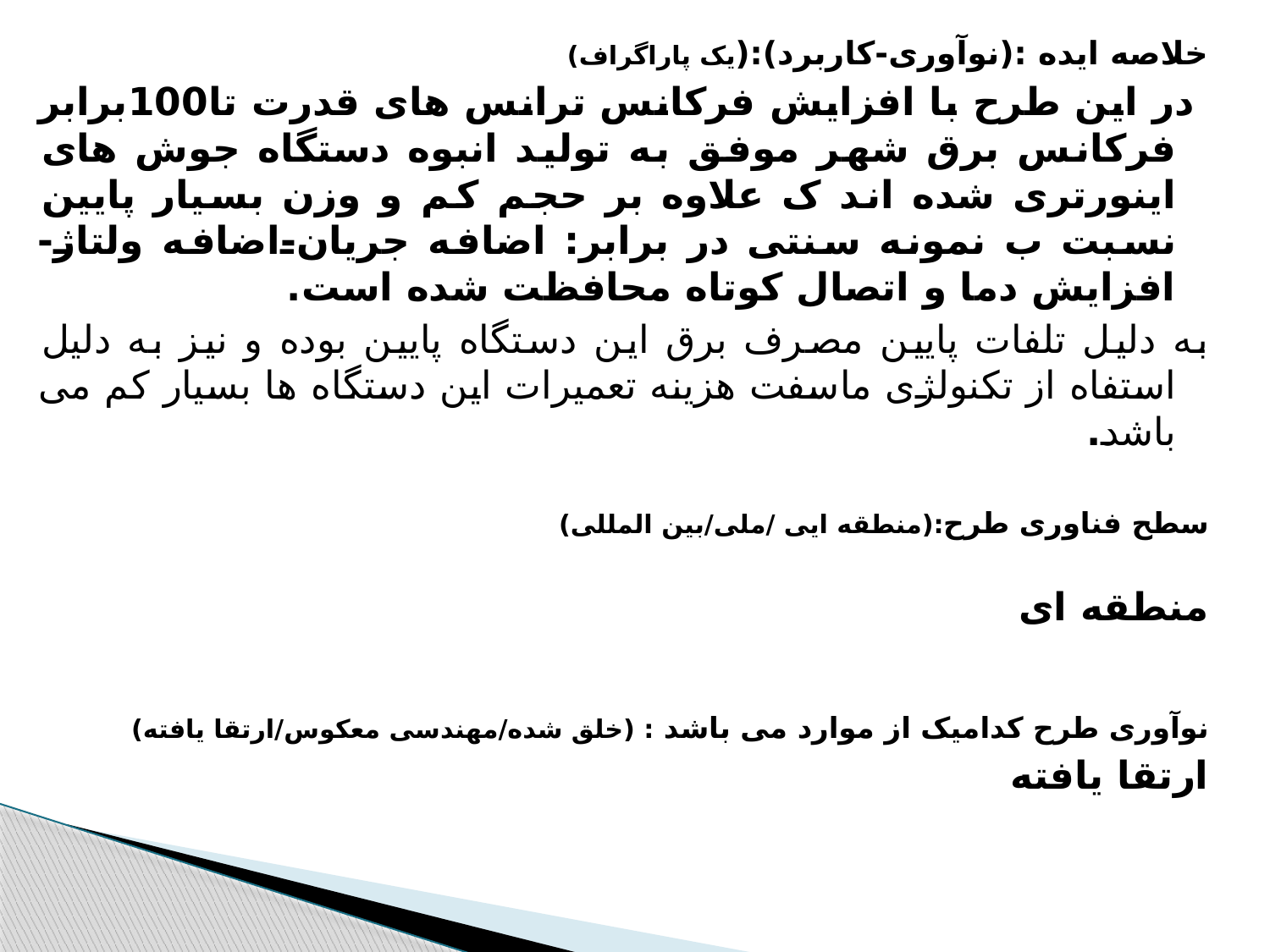

خلاصه ایده :(نوآوری-کاربرد):(یک پاراگراف)
 در این طرح با افزایش فرکانس ترانس های قدرت تا100برابر فرکانس برق شهر موفق به تولید انبوه دستگاه جوش های اینورتری شده اند ک علاوه بر حجم کم و وزن بسیار پایین نسبت ب نمونه سنتی در برابر: اضافه جریان-اضافه ولتاژ-افزایش دما و اتصال کوتاه محافظت شده است.
به دلیل تلفات پایین مصرف برق این دستگاه پایین بوده و نیز به دلیل استفاه از تکنولژی ماسفت هزینه تعمیرات این دستگاه ها بسیار کم می باشد.

سطح فناوری طرح:(منطقه ایی /ملی/بین المللی)

منطقه ای

نوآوری طرح کدامیک از موارد می باشد : (خلق شده/مهندسی معکوس/ارتقا یافته)
ارتقا یافته